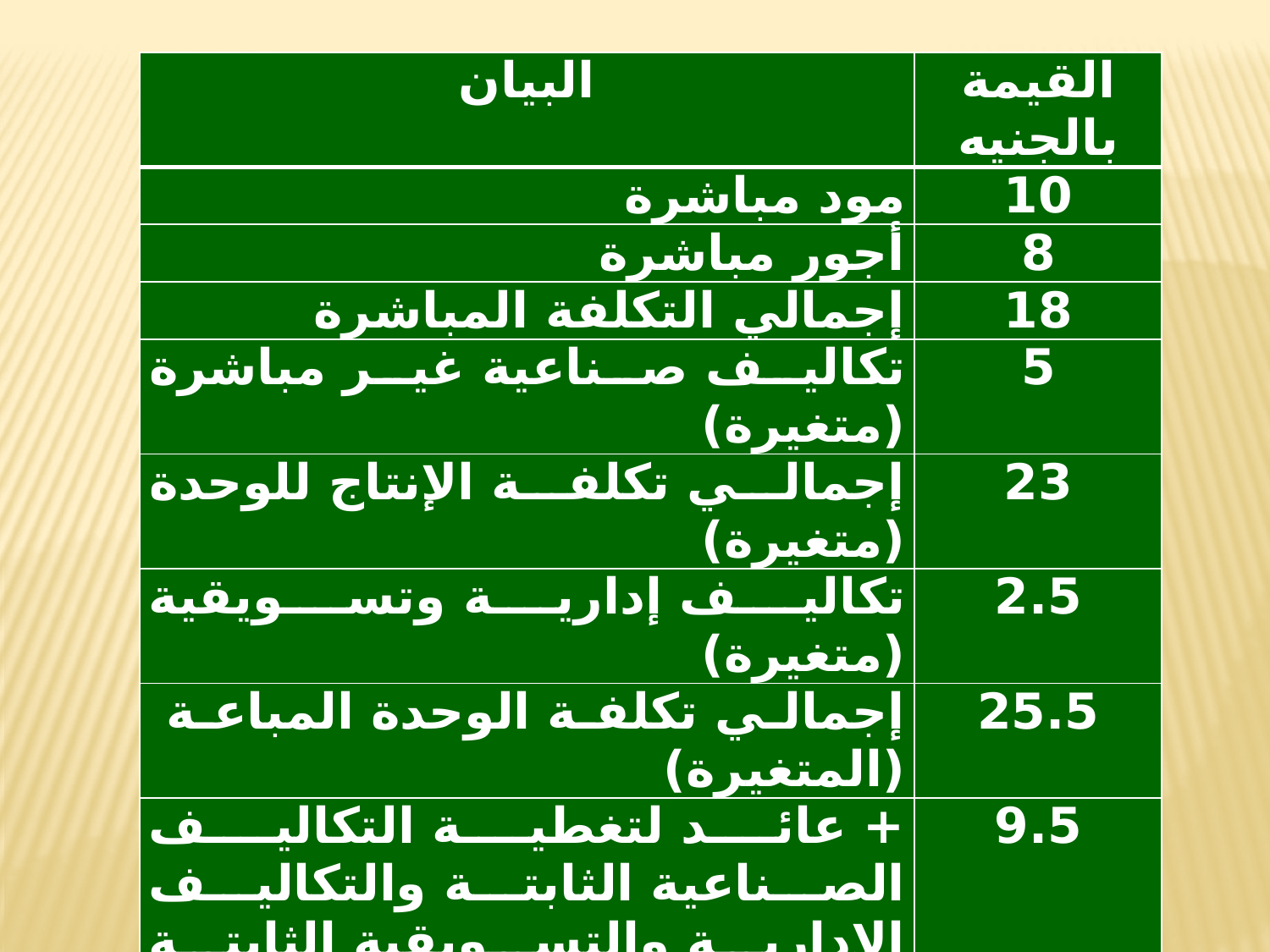

| البيان | القيمة بالجنيه |
| --- | --- |
| مود مباشرة | 10 |
| أجور مباشرة | 8 |
| إجمالي التكلفة المباشرة | 18 |
| تكاليف صناعية غير مباشرة (متغيرة) | 5 |
| إجمالي تكلفة الإنتاج للوحدة (متغيرة) | 23 |
| تكاليف إدارية وتسويقية (متغيرة) | 2.5 |
| إجمالي تكلفة الوحدة المباعة (المتغيرة) | 25.5 |
| + عائد لتغطية التكاليف الصناعية الثابتة والتكاليف الإدارية والتسويقية الثابتة والربح المستهدف (نسبة 37%) | 9.5 |
| سعر البيع المستهدف | 35 |